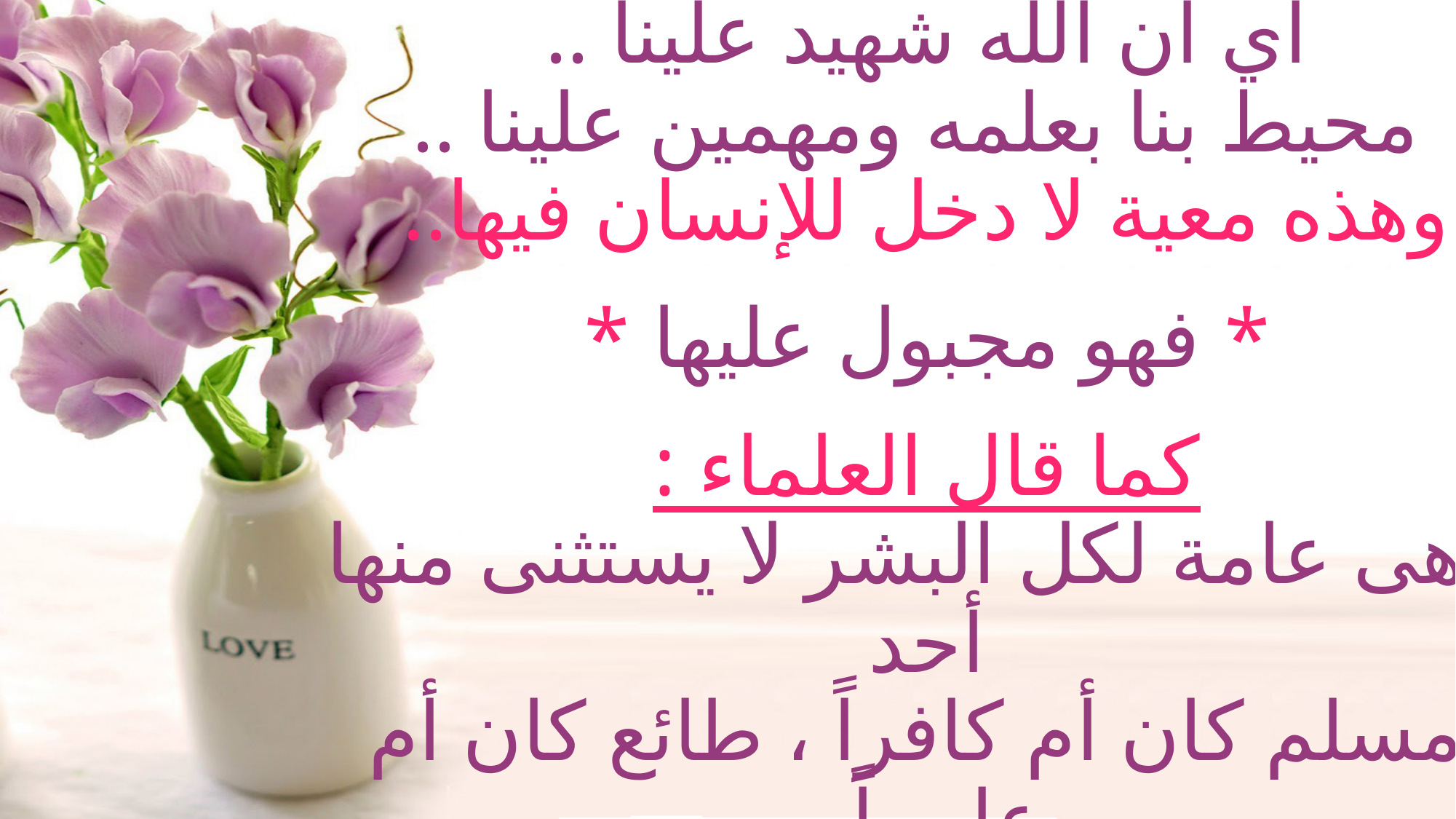

# أي أن الله شهيد علينا .. محيط بنا بعلمه ومهمين علينا .. وهذه معية لا دخل للإنسان فيها.. * فهو مجبول عليها * كما قال العلماء : وهى عامة لكل البشر لا يستثنى منها أحد مسلم كان أم كافراً ، طائع كان أم عاصياً .